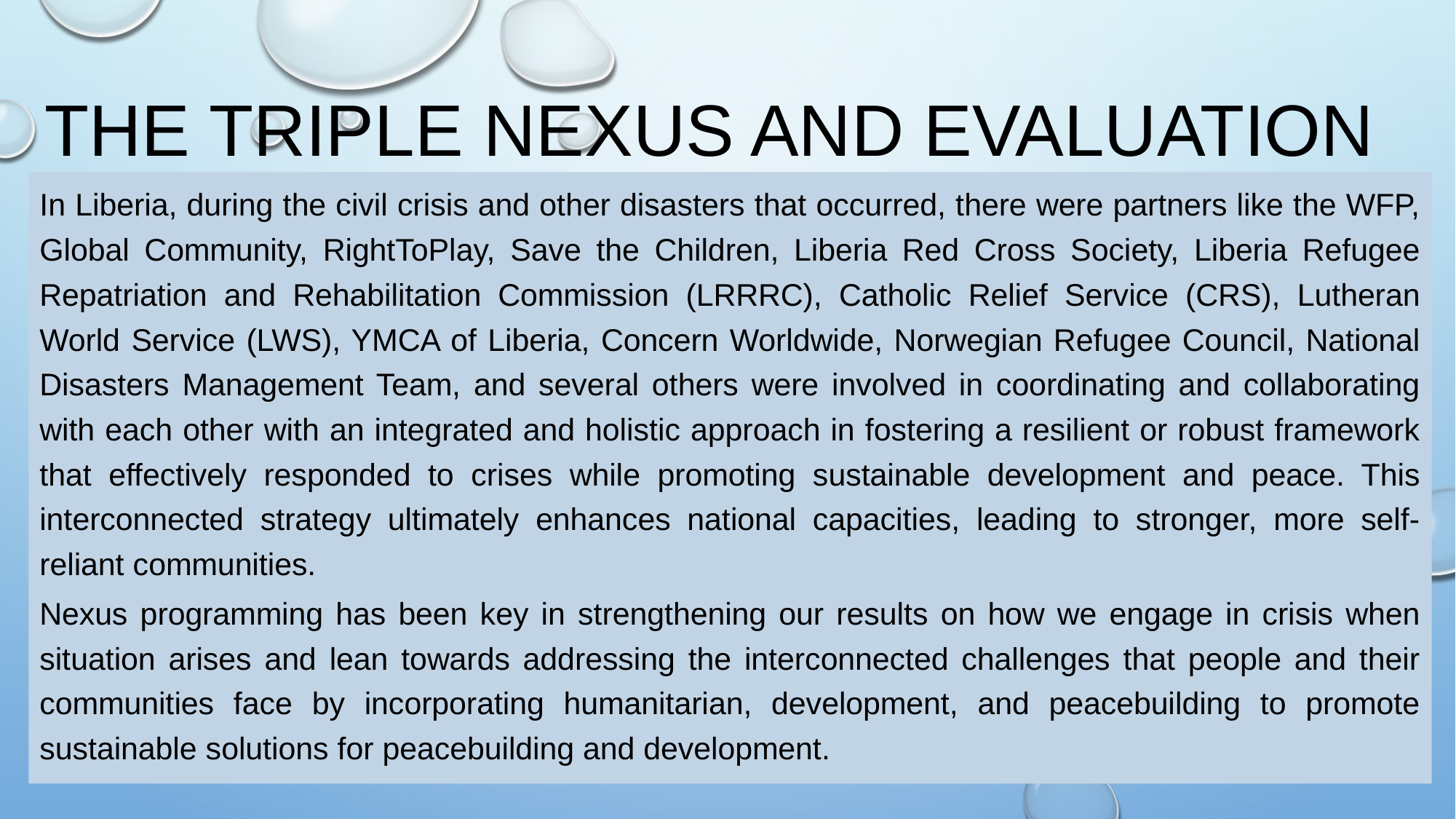

# The triple nexus and evaluation
In Liberia, during the civil crisis and other disasters that occurred, there were partners like the WFP, Global Community, RightToPlay, Save the Children, Liberia Red Cross Society, Liberia Refugee Repatriation and Rehabilitation Commission (LRRRC), Catholic Relief Service (CRS), Lutheran World Service (LWS), YMCA of Liberia, Concern Worldwide, Norwegian Refugee Council, National Disasters Management Team, and several others were involved in coordinating and collaborating with each other with an integrated and holistic approach in fostering a resilient or robust framework that effectively responded to crises while promoting sustainable development and peace. This interconnected strategy ultimately enhances national capacities, leading to stronger, more self-reliant communities.
Nexus programming has been key in strengthening our results on how we engage in crisis when situation arises and lean towards addressing the interconnected challenges that people and their communities face by incorporating humanitarian, development, and peacebuilding to promote sustainable solutions for peacebuilding and development.
8